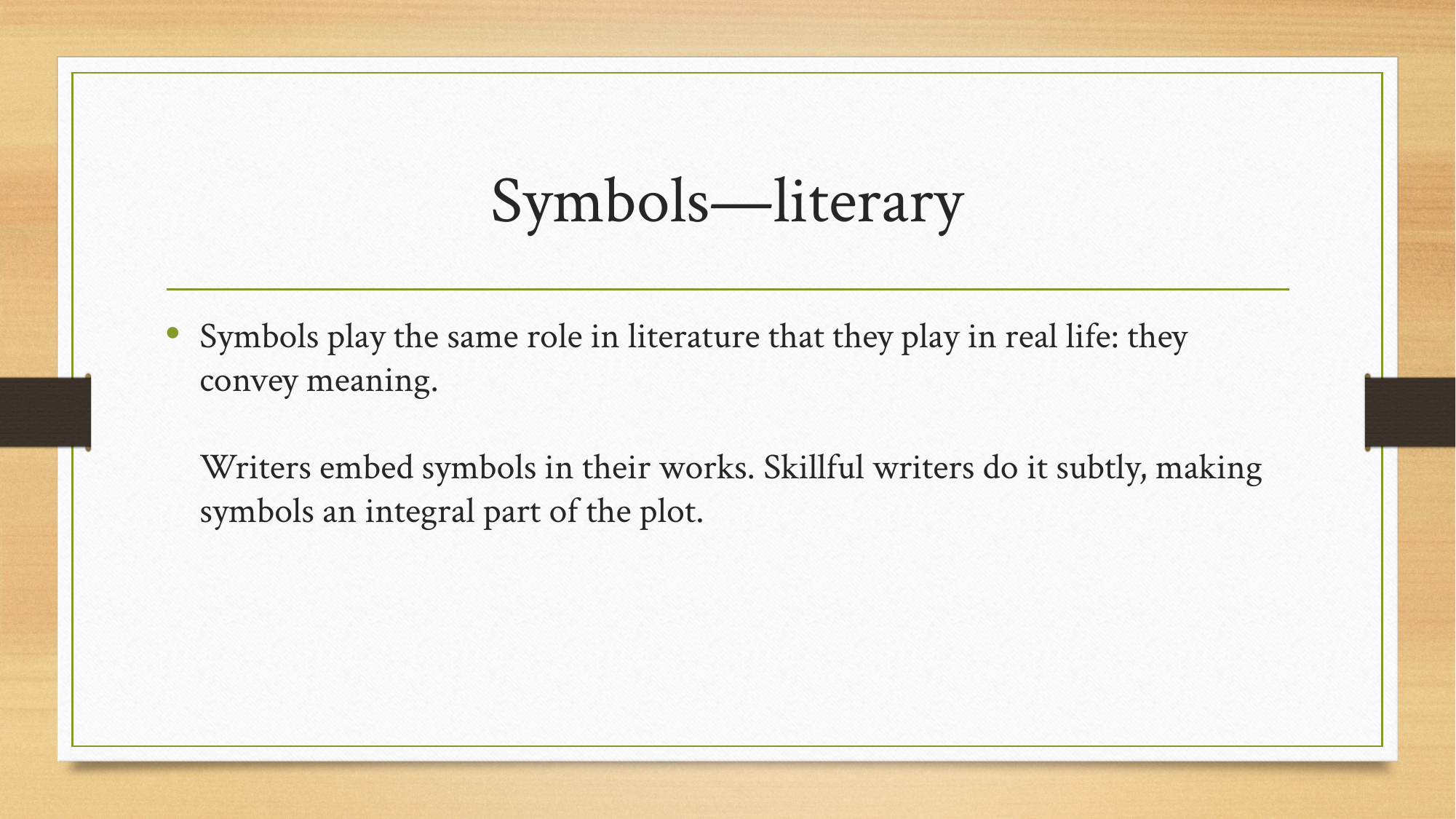

# Symbols—literary
Symbols play the same role in literature that they play in real life: they convey meaning.
Writers embed symbols in their works. Skillful writers do it subtly, making symbols an integral part of the plot.